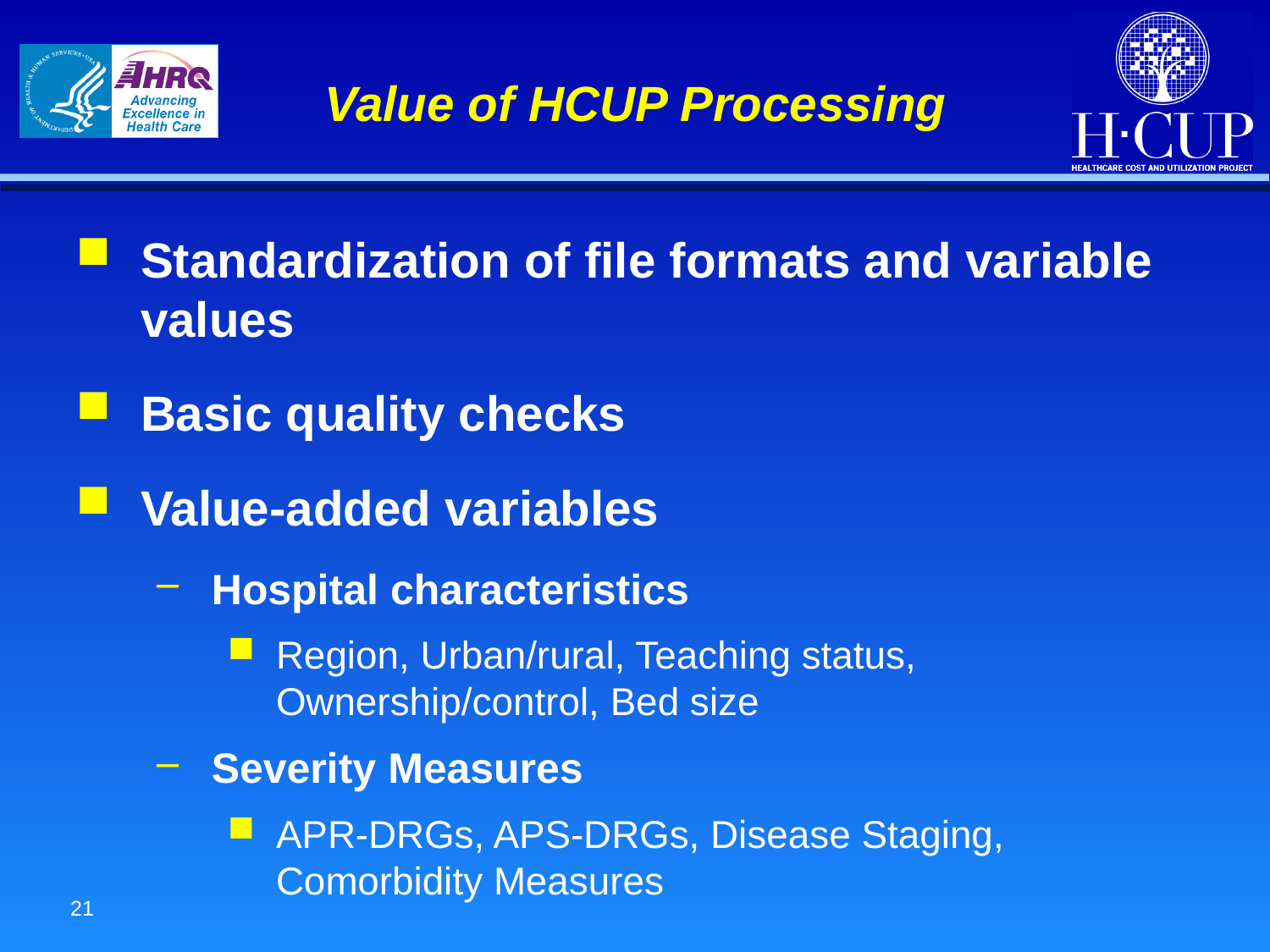

# Value of HCUP Processing
Standardization of file formats and variable values
Basic quality checks
Value-added variables
Hospital characteristics
Region, Urban/rural, Teaching status, Ownership/control, Bed size
Severity Measures
APR-DRGs, APS-DRGs, Disease Staging, Comorbidity Measures

21